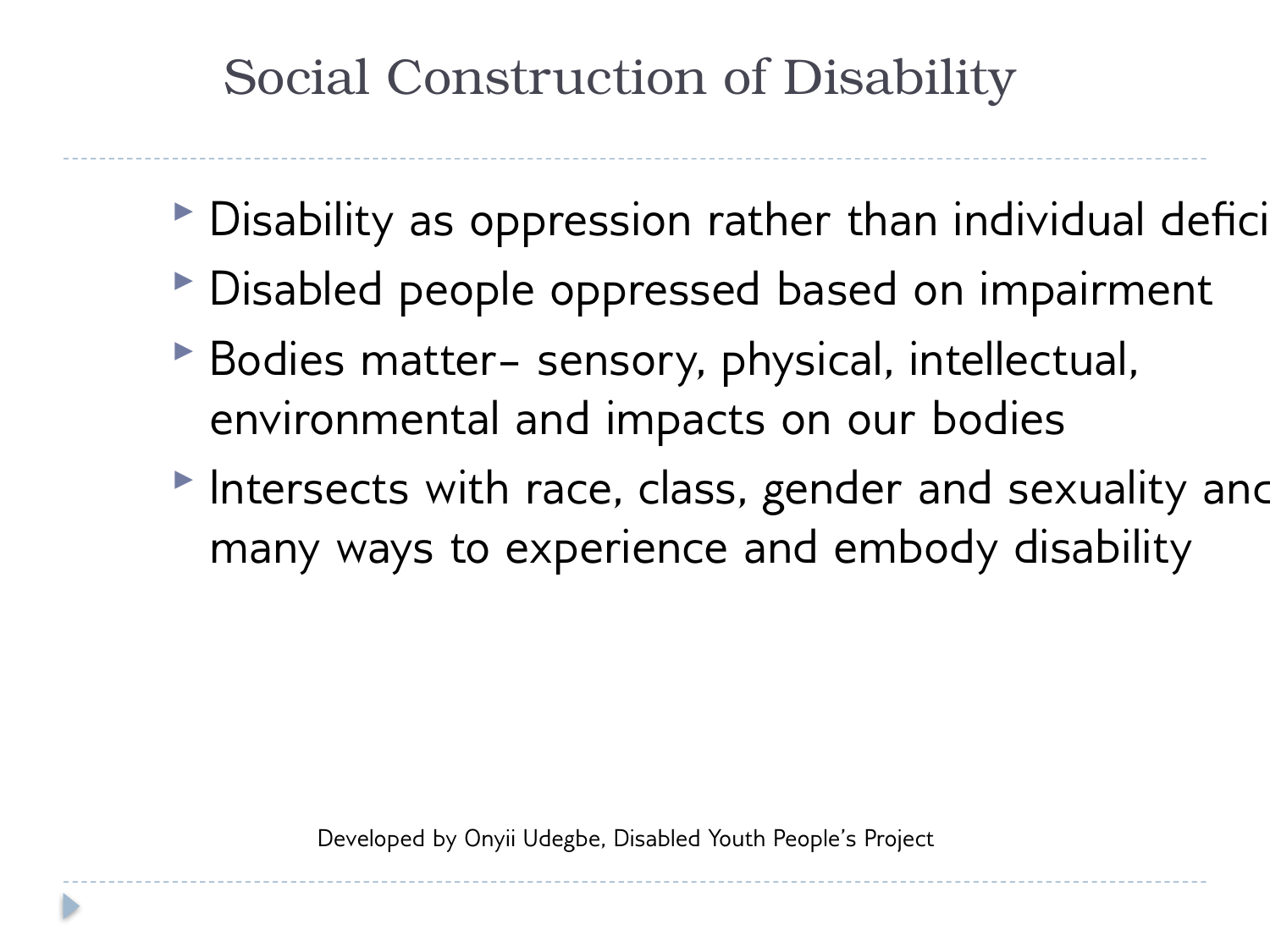

# Social Construction of Disability
Disability as oppression rather than individual deficit
Disabled people oppressed based on impairment
Bodies matter– sensory, physical, intellectual, environmental and impacts on our bodies
Intersects with race, class, gender and sexuality and many ways to experience and embody disability

Developed by Onyii Udegbe, Disabled Youth People’s Project